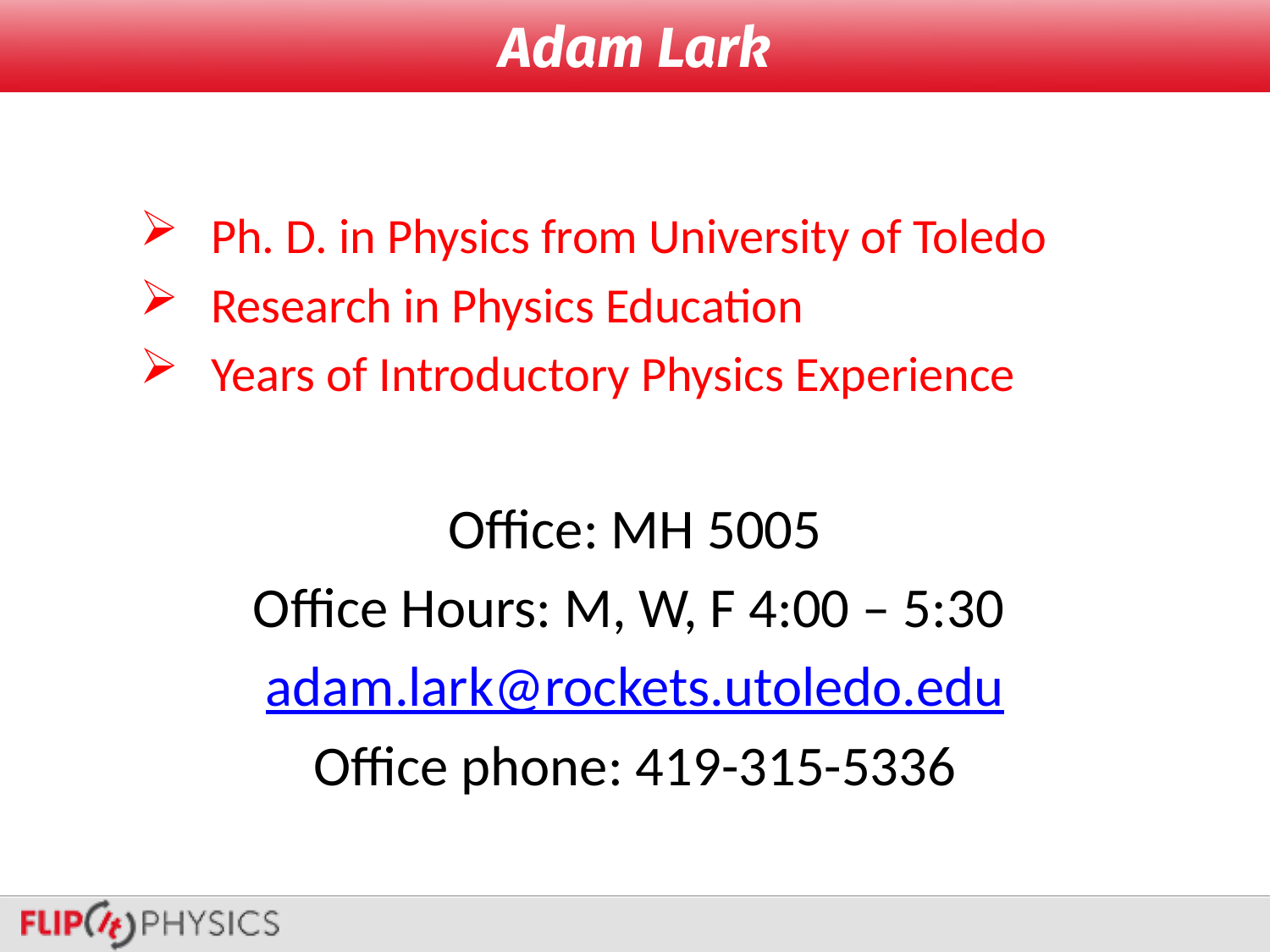

# Adam Lark

Ph. D. in Physics from University of Toledo
Research in Physics Education
Years of Introductory Physics Experience

Office: MH 5005
Office Hours: M, W, F 4:00 – 5:30
adam.lark@rockets.utoledo.edu
Office phone: 419-315-5336